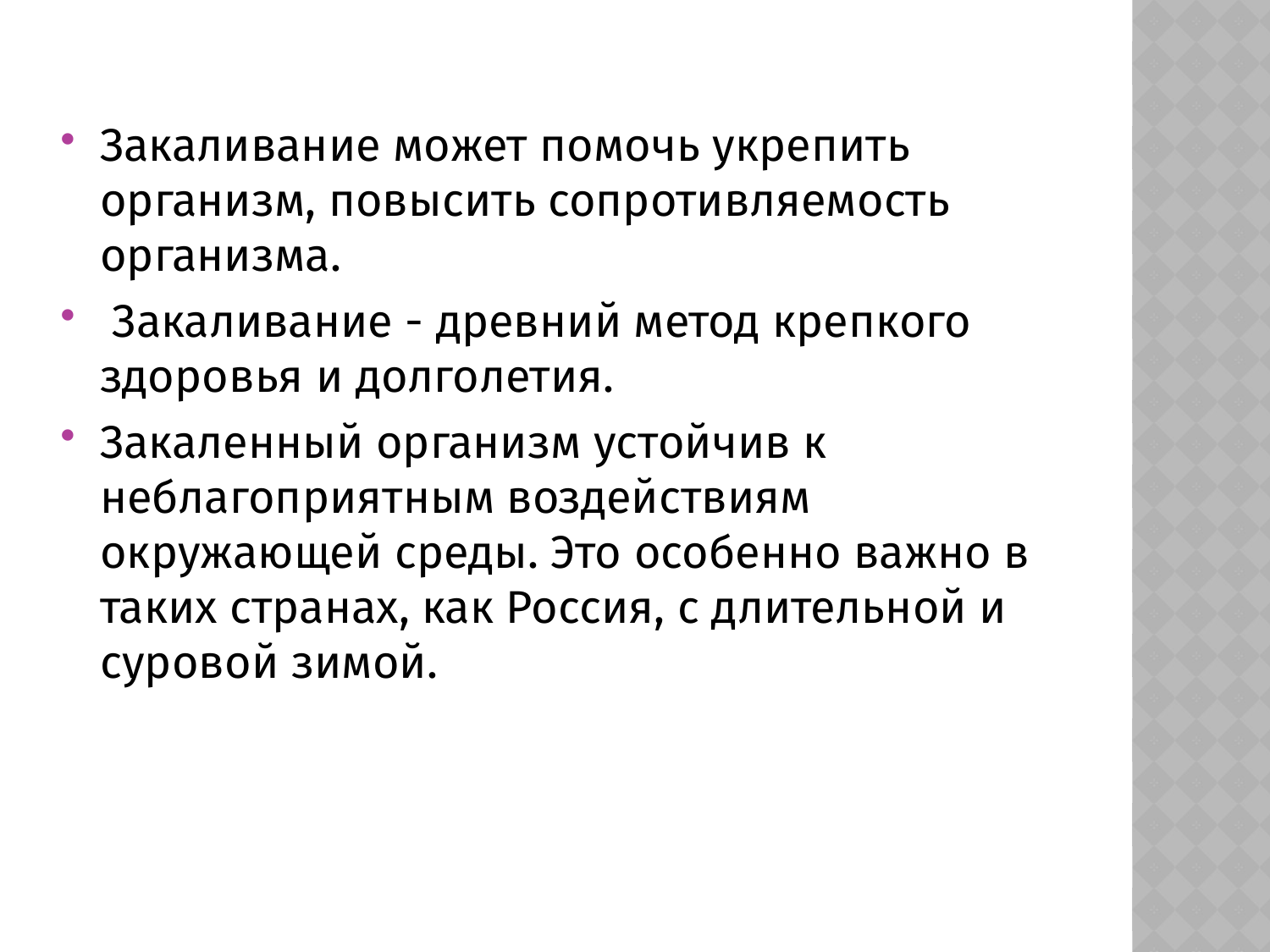

Закаливание может помочь укрепить организм, повысить сопротивляемость организма.
 Закаливание - древний метод крепкого здоровья и долголетия.
Закаленный организм устойчив к неблагоприятным воздействиям окружающей среды. Это особенно важно в таких странах, как Россия, с длительной и суровой зимой.